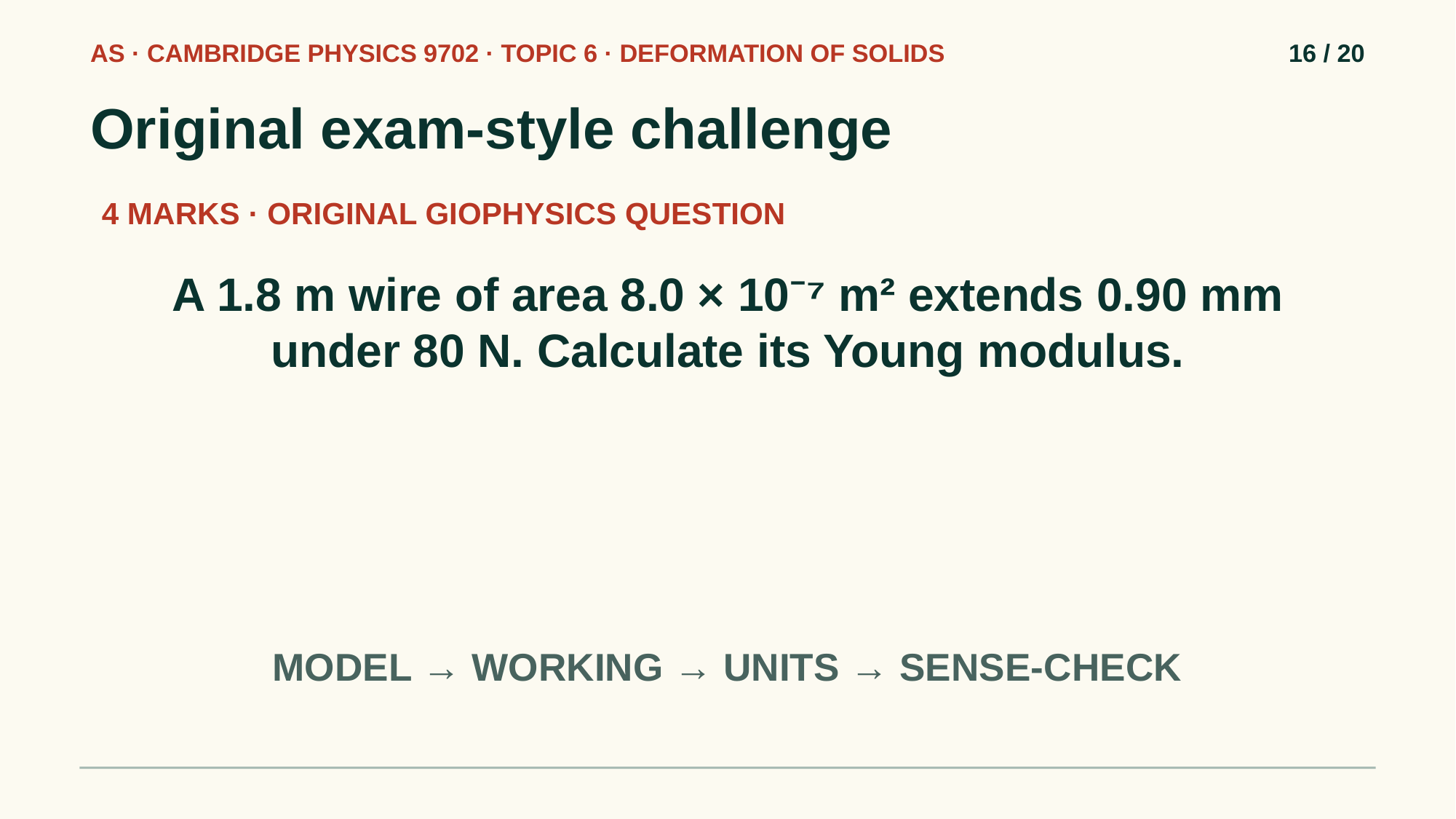

AS · CAMBRIDGE PHYSICS 9702 · TOPIC 6 · DEFORMATION OF SOLIDS
16 / 20
Original exam-style challenge
4 MARKS · ORIGINAL GIOPHYSICS QUESTION
A 1.8 m wire of area 8.0 × 10⁻⁷ m² extends 0.90 mm under 80 N. Calculate its Young modulus.
MODEL → WORKING → UNITS → SENSE-CHECK